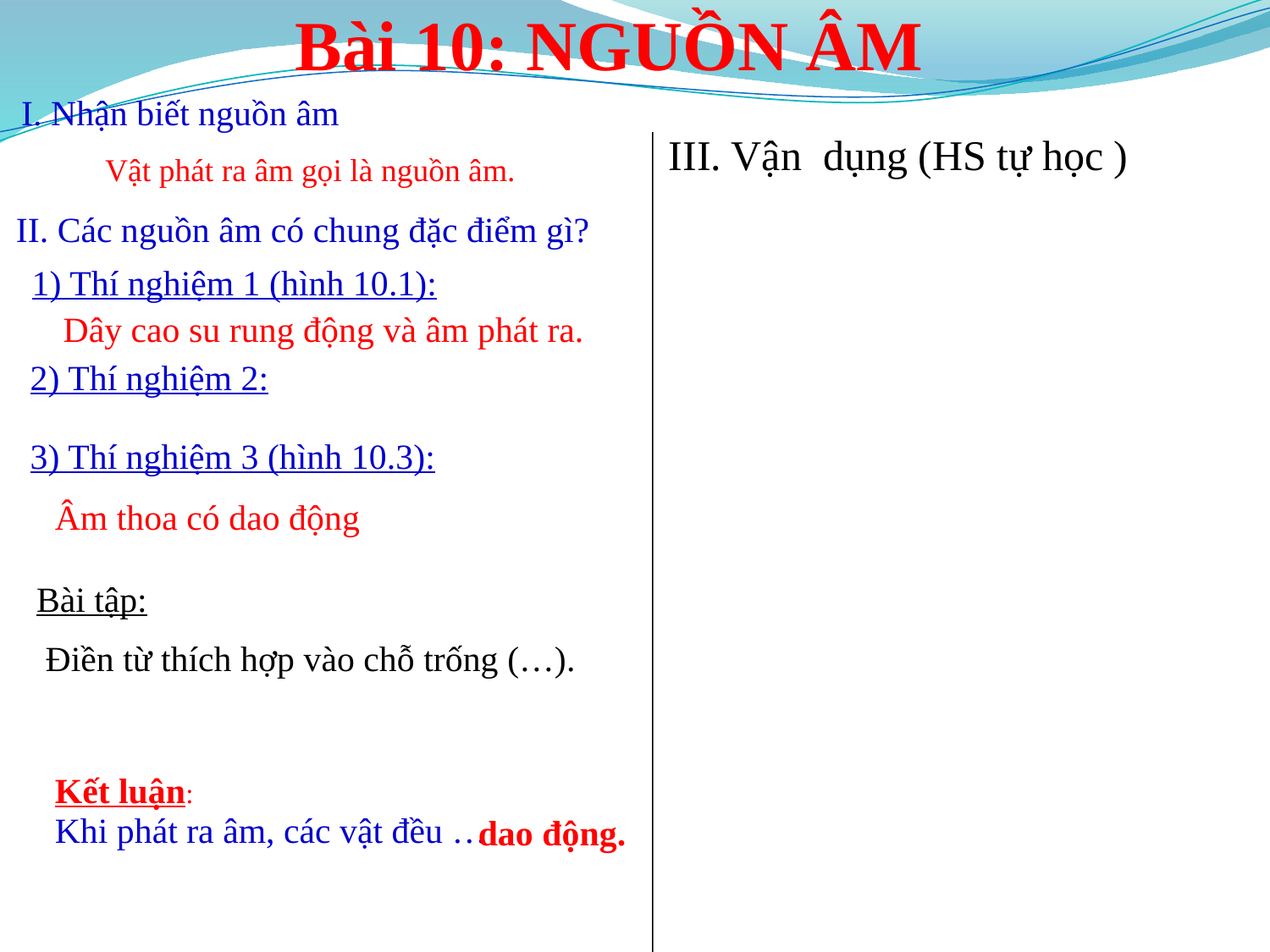

Bài 10: NGUỒN ÂM
 I. Nhận biết nguồn âm
III. Vận  dụng (HS tự học )

Vật phát ra âm gọi là nguồn âm.

II. Các nguồn âm có chung đặc điểm gì?
1) Thí nghiệm 1 (hình 10.1):
   Dây cao su rung động và âm phát ra.
2) Thí nghiệm 2:
3) Thí nghiệm 3 (hình 10.3):
Âm thoa có dao động
Bài tập:
 Điền từ thích hợp vào chỗ trống (…).
Kết luận:
Khi phát ra âm, các vật đều …
dao động.